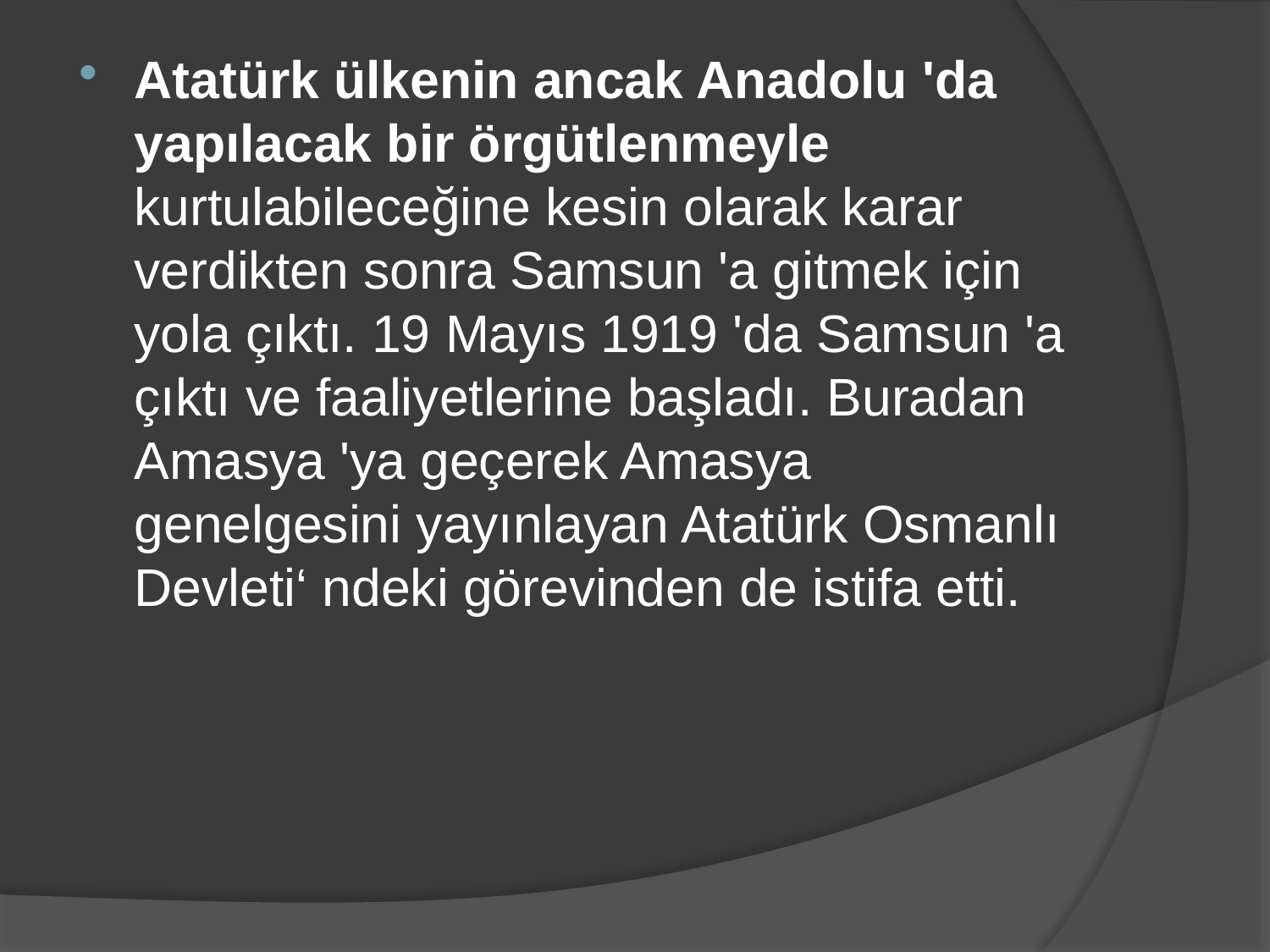

Atatürk ülkenin ancak Anadolu 'da yapılacak bir örgütlenmeyle
kurtulabileceğine kesin olarak karar verdikten sonra Samsun 'a gitmek için yola çıktı. 19 Mayıs 1919 'da Samsun 'a çıktı ve faaliyetlerine başladı. Buradan Amasya 'ya geçerek Amasya genelgesini yayınlayan Atatürk Osmanlı Devleti‘ ndeki görevinden de istifa etti.